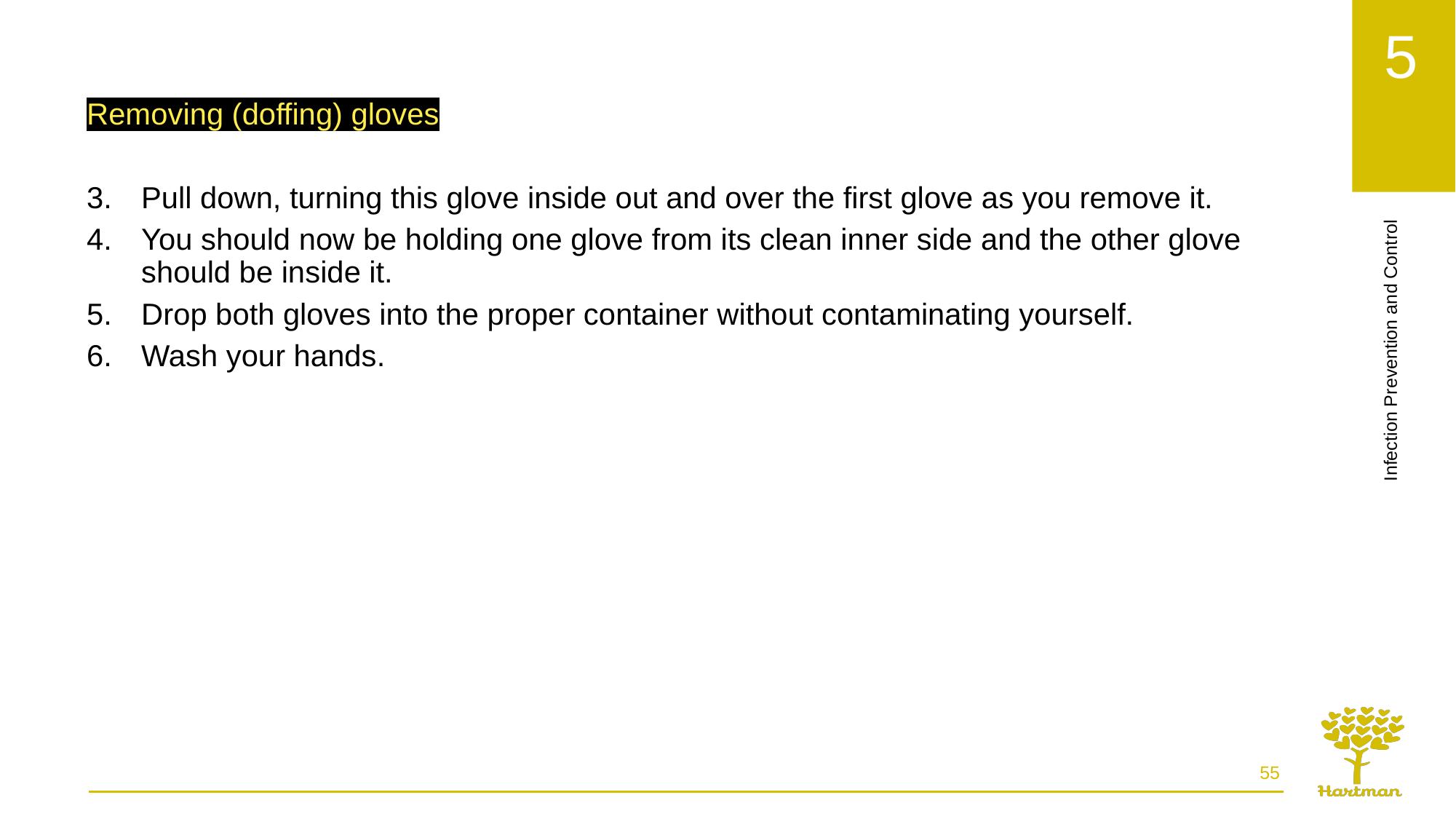

Removing (doffing) gloves

Pull down, turning this glove inside out and over the first glove as you remove it.
You should now be holding one glove from its clean inner side and the other glove should be inside it.
Drop both gloves into the proper container without contaminating yourself.
Wash your hands.

55